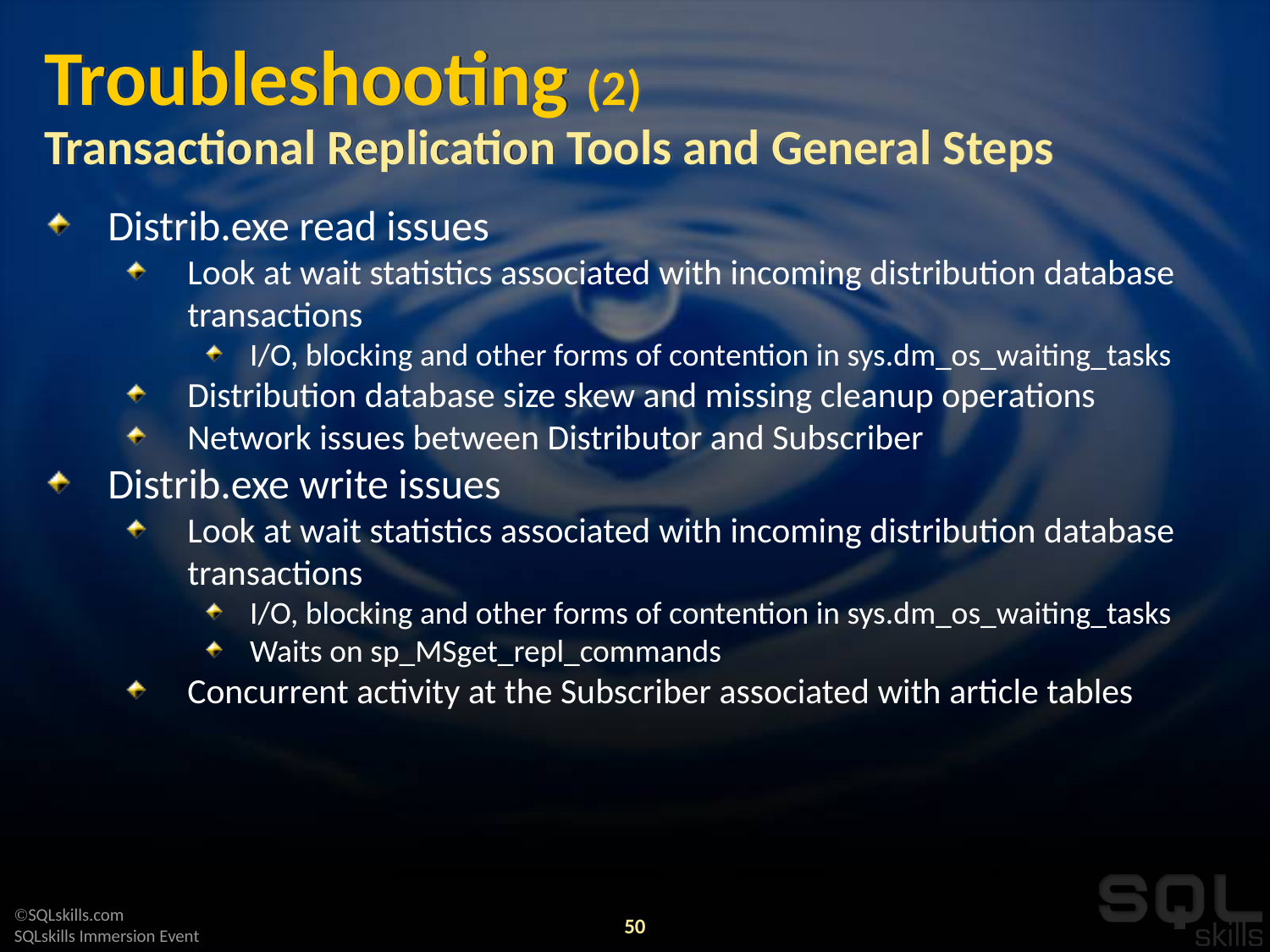

# Troubleshooting (2) Transactional Replication Tools and General Steps
Distrib.exe read issues
Look at wait statistics associated with incoming distribution database transactions
I/O, blocking and other forms of contention in sys.dm_os_waiting_tasks
Distribution database size skew and missing cleanup operations
Network issues between Distributor and Subscriber
Distrib.exe write issues
Look at wait statistics associated with incoming distribution database transactions
I/O, blocking and other forms of contention in sys.dm_os_waiting_tasks
Waits on sp_MSget_repl_commands
Concurrent activity at the Subscriber associated with article tables
50